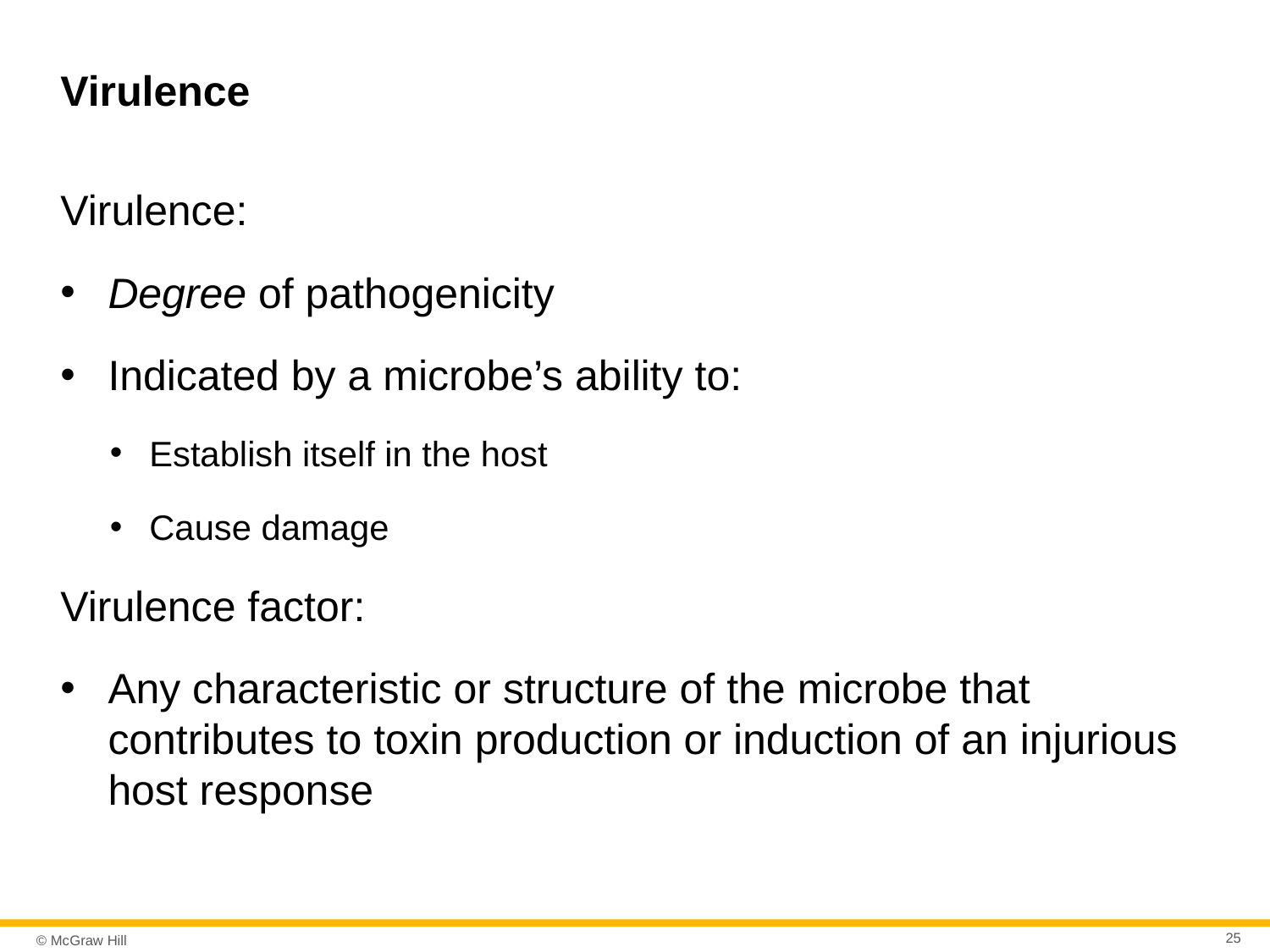

# Virulence
Virulence:
Degree of pathogenicity
Indicated by a microbe’s ability to:
Establish itself in the host
Cause damage
Virulence factor:
Any characteristic or structure of the microbe that contributes to toxin production or induction of an injurious host response